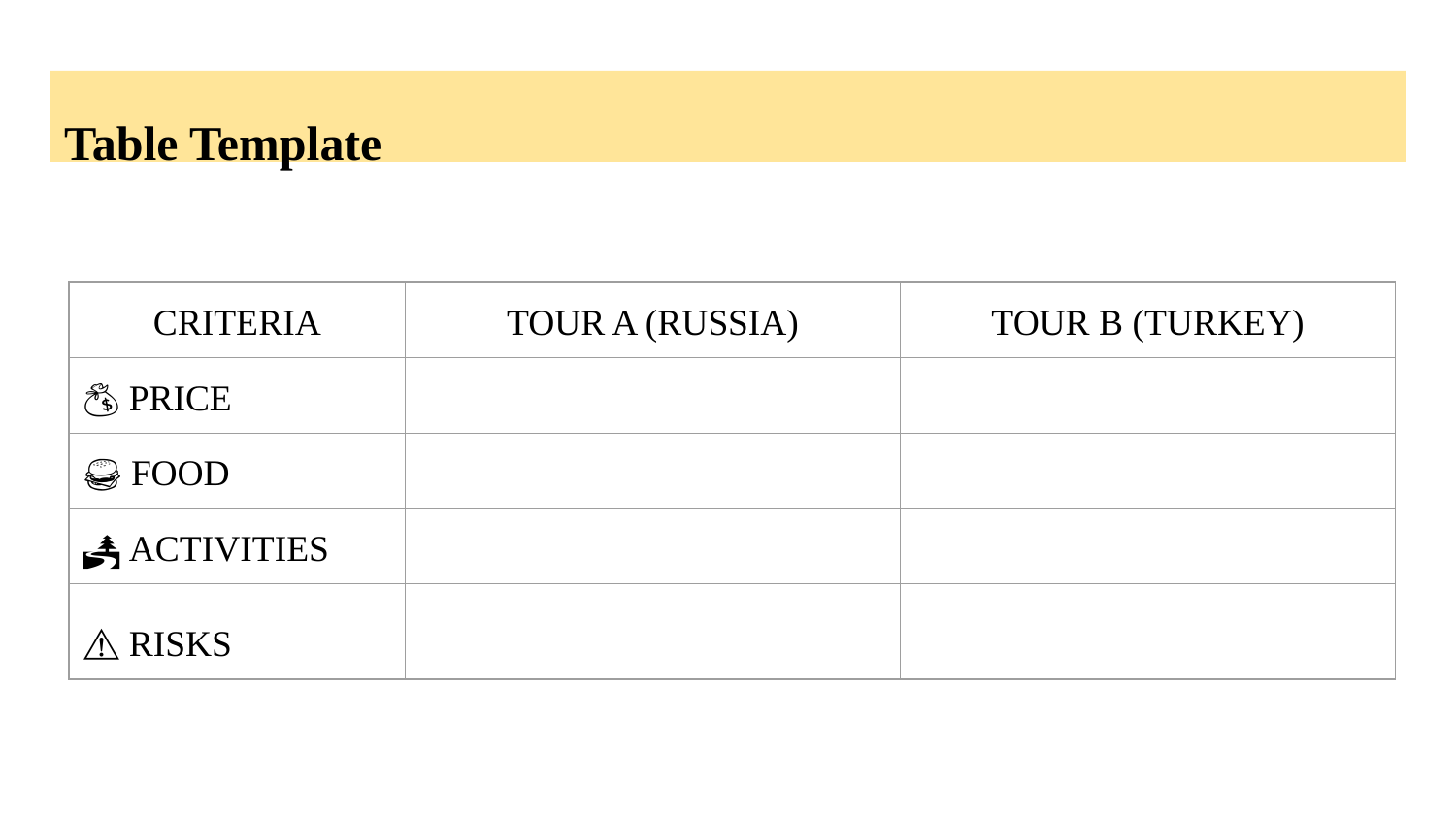

# Table Template
| CRITERIA | TOUR A (RUSSIA) | TOUR B (TURKEY) |
| --- | --- | --- |
| 💰 PRICE |  |  |
| 🍔 FOOD |  |  |
| 🏞️ ACTIVITIES |  |  |
| ⚠️ RISKS |  |  |